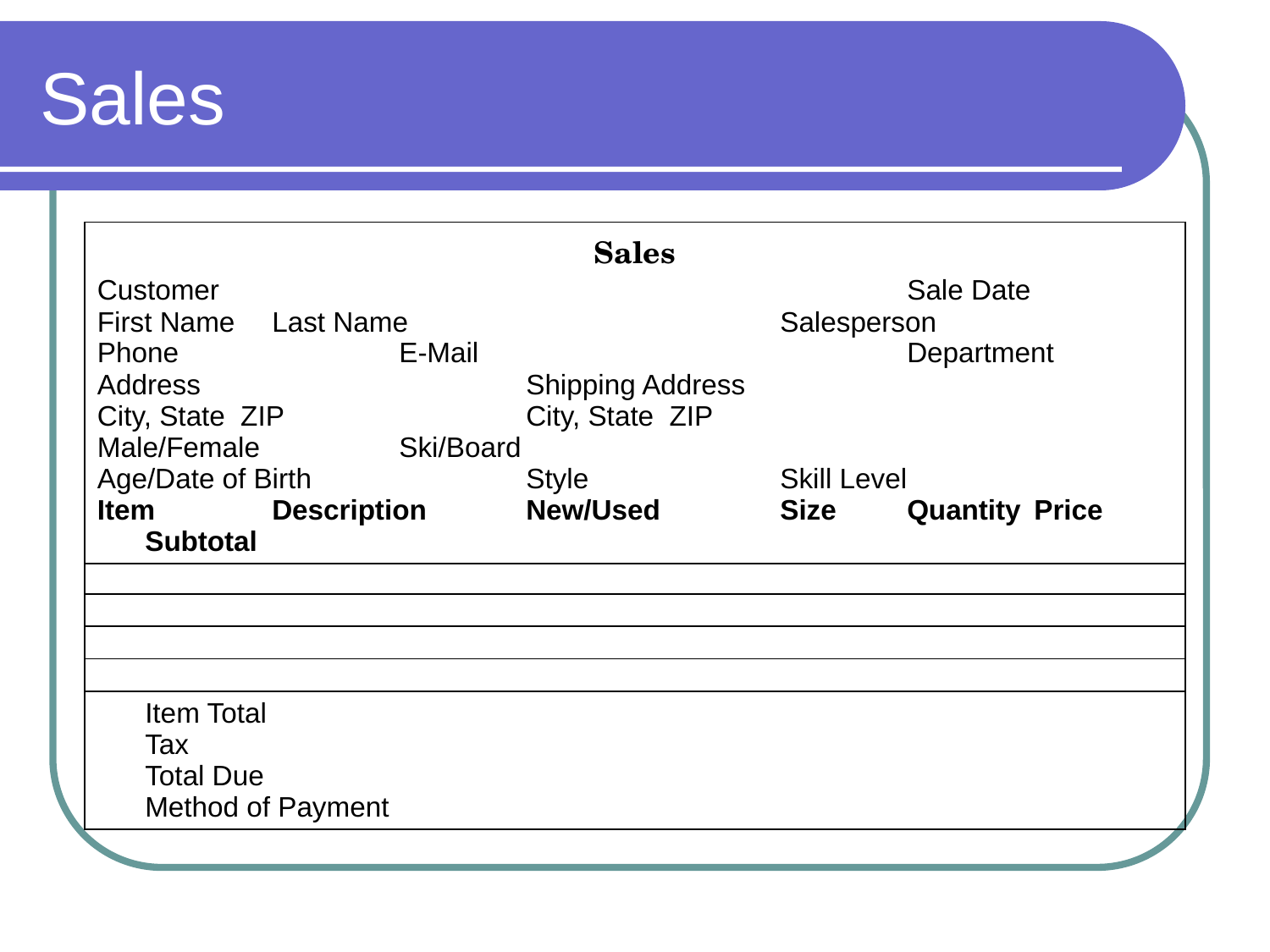

# Sales
| Sales Customer Sale Date First Name Last Name Salesperson Phone E-Mail Department Address Shipping Address City, State ZIP City, State ZIP Male/Female Ski/Board Age/Date of Birth Style Skill Level Item Description New/Used Size Quantity Price Subtotal |
| --- |
|  |
|  |
|  |
|  |
| Item Total Tax Total Due Method of Payment |